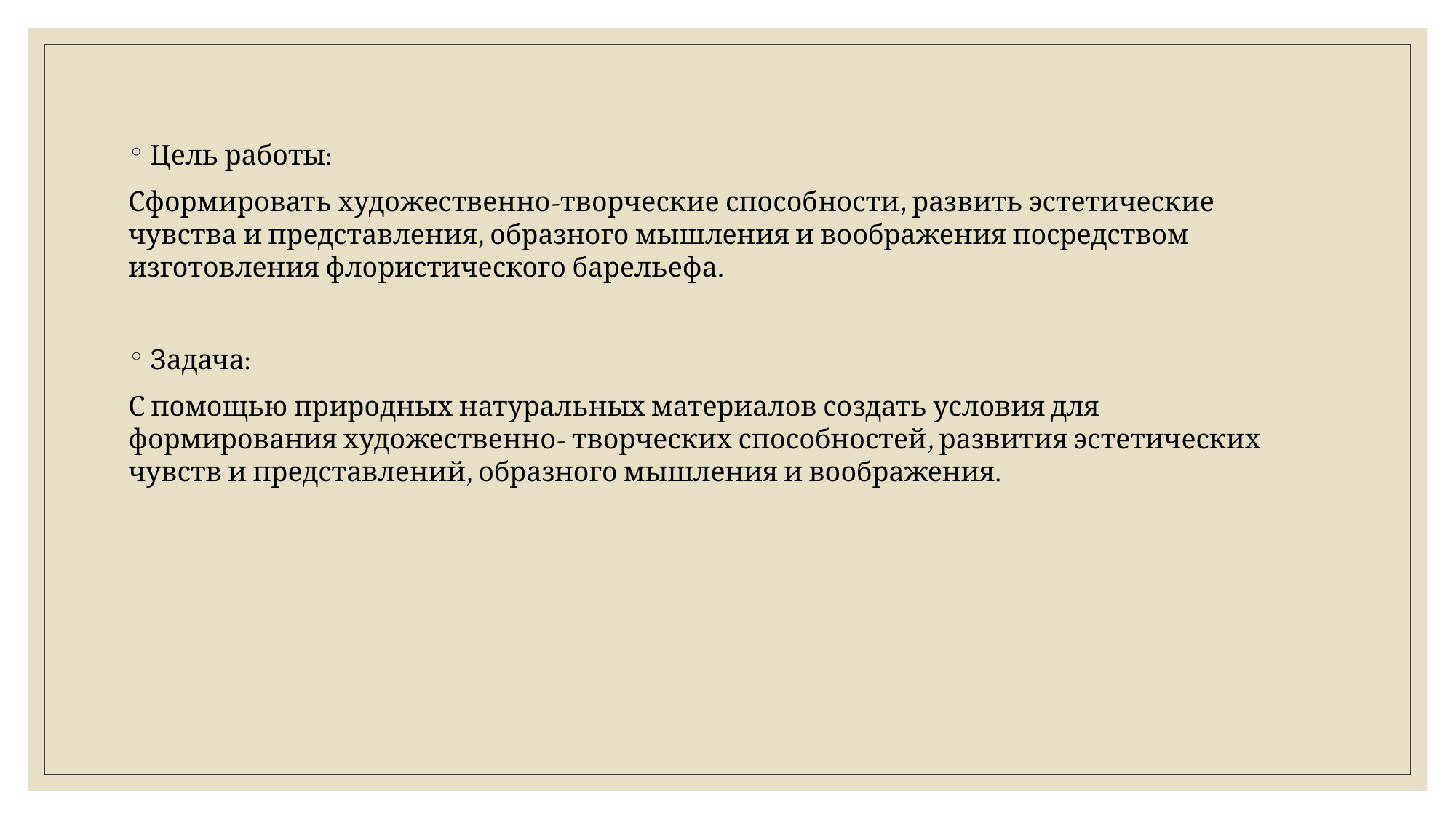

Цель работы:
Сформировать художественно-творческие способности, развить эстетические чувства и представления, образного мышления и воображения посредством изготовления флористического барельефа.

Задача:
С помощью природных натуральных материалов создать условия для формирования художественно- творческих способностей, развития эстетических чувств и представлений, образного мышления и воображения.